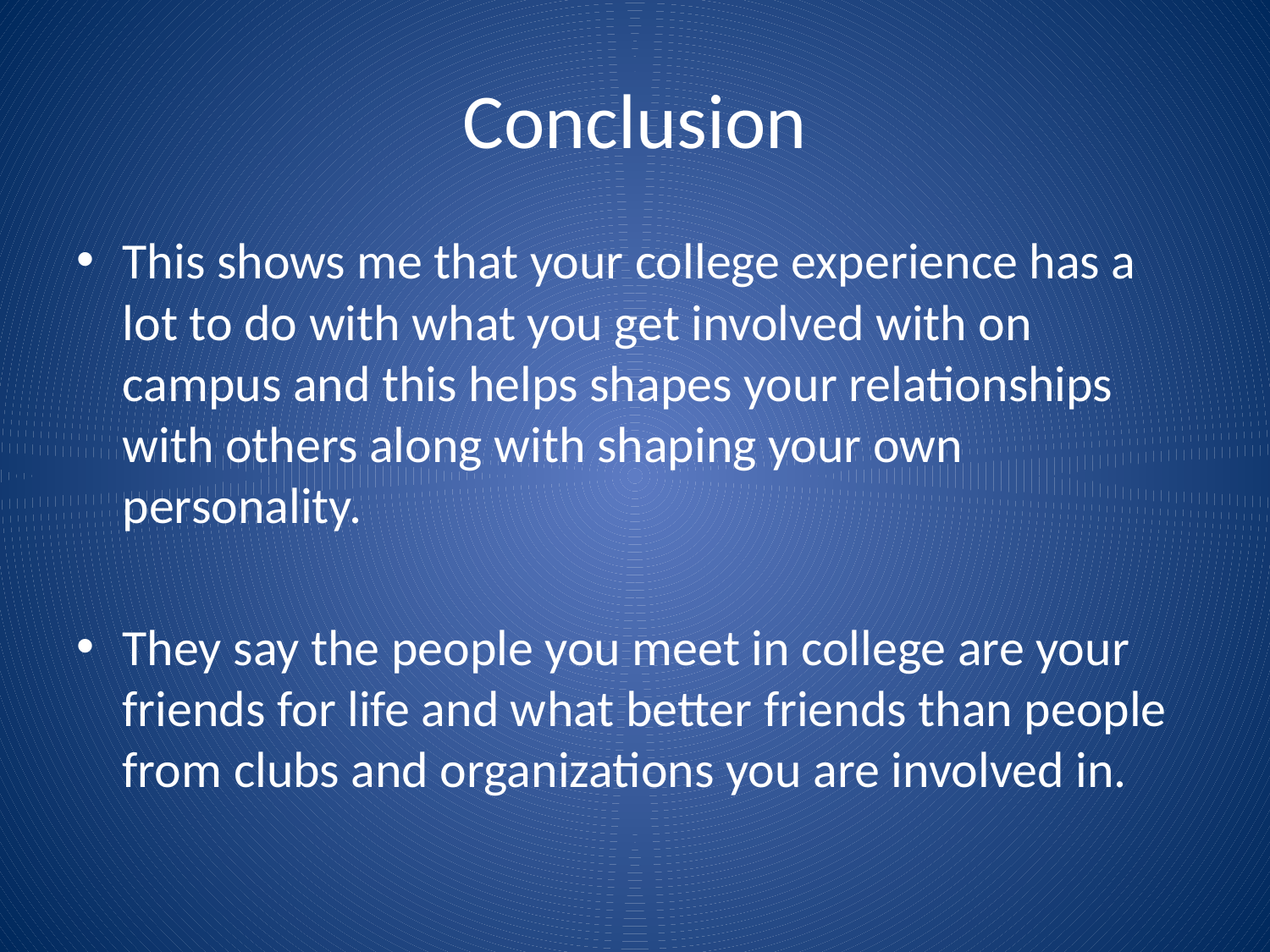

# Conclusion
This shows me that your college experience has a lot to do with what you get involved with on campus and this helps shapes your relationships with others along with shaping your own personality.

They say the people you meet in college are your friends for life and what better friends than people from clubs and organizations you are involved in.